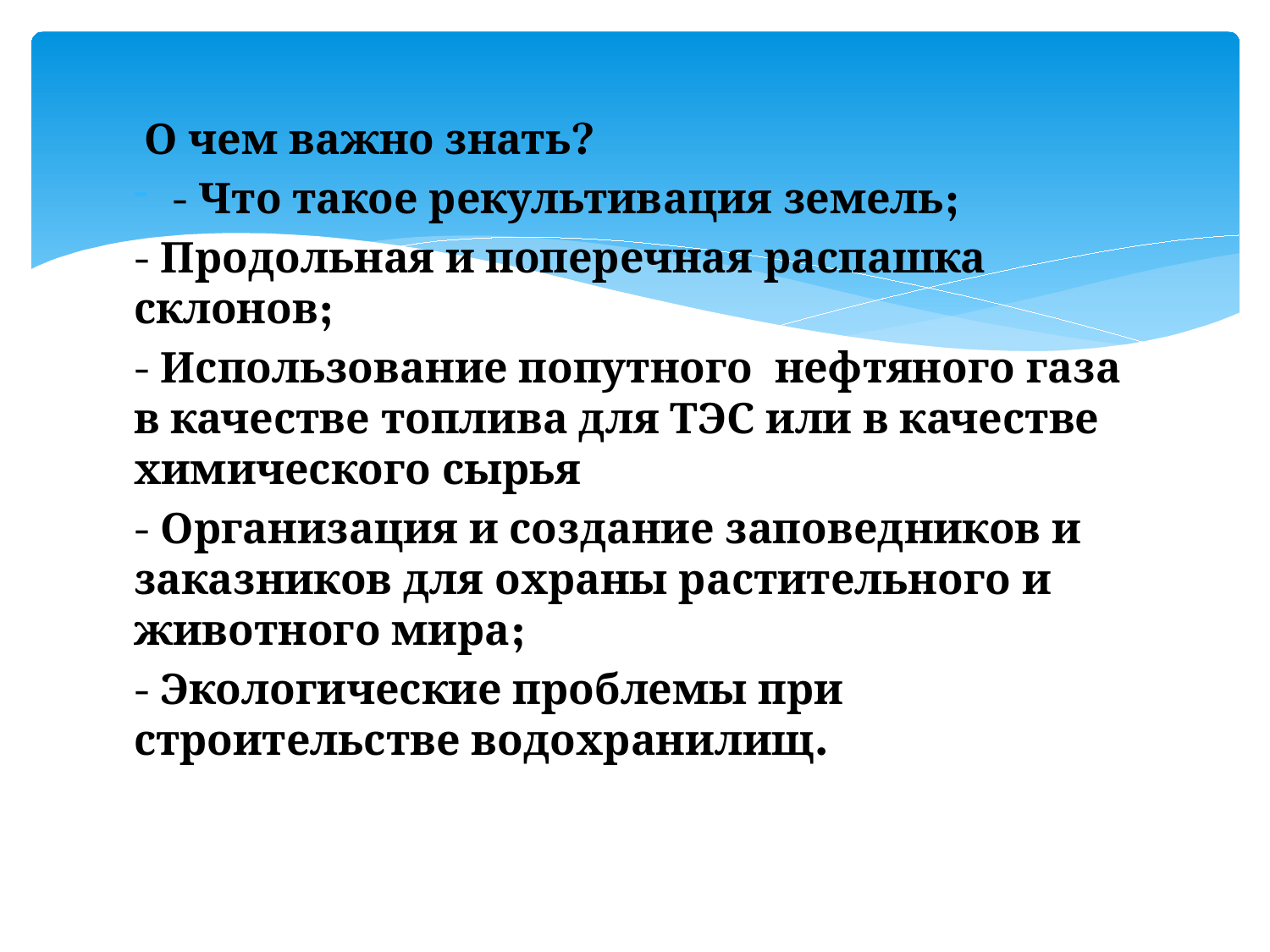

О чем важно знать?
- Что такое рекультивация земель;
- Продольная и поперечная распашка склонов;
- Использование попутного  нефтяного газа в качестве топлива для ТЭС или в качестве  химического сырья
- Организация и создание заповедников и заказников для охраны растительного и животного мира;
- Экологические проблемы при строительстве водохранилищ.